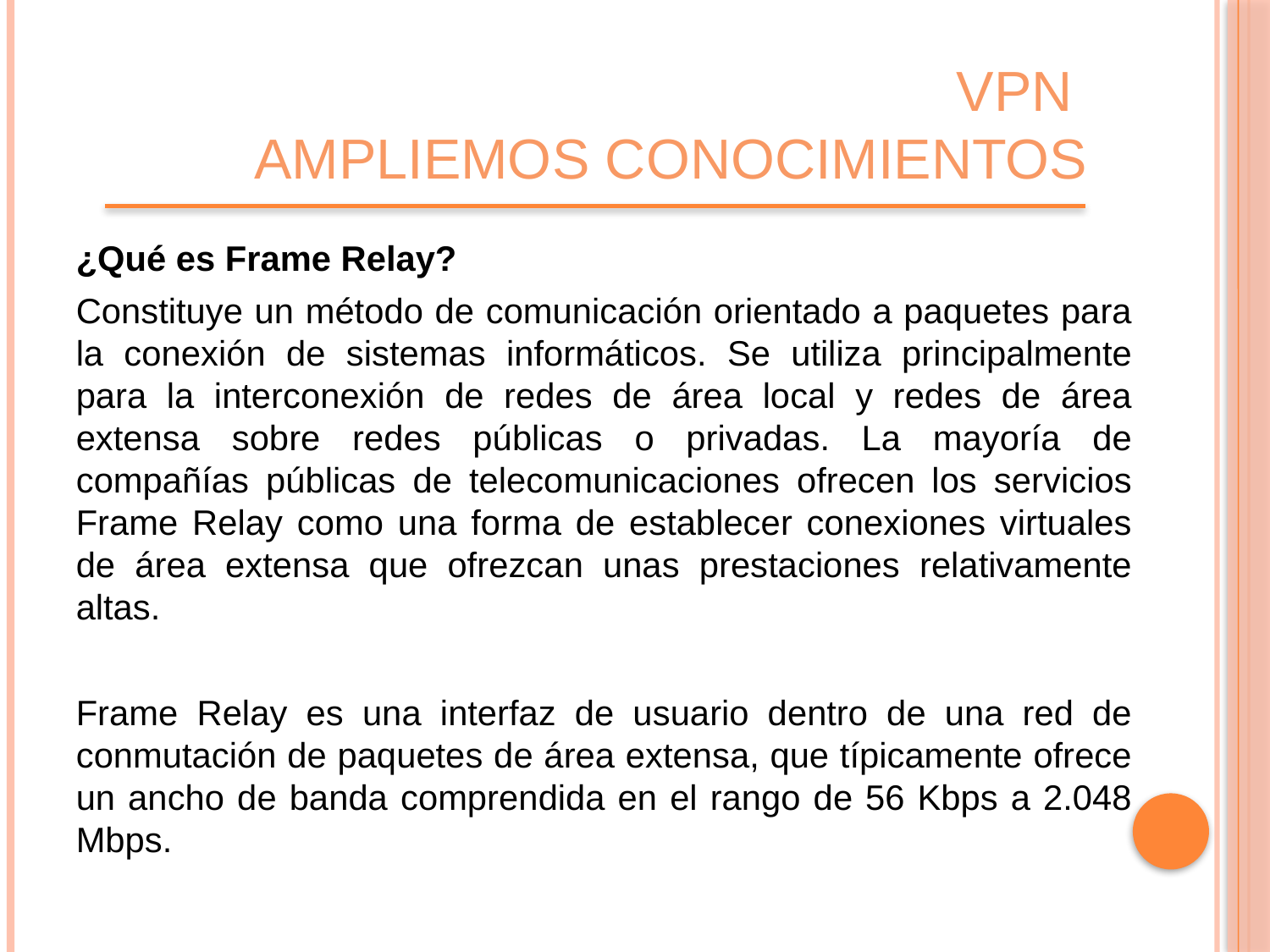

# VPN AMPLIEMOS CONOCIMIENTOS
¿Qué es Frame Relay?
Constituye un método de comunicación orientado a paquetes para la conexión de sistemas informáticos. Se utiliza principalmente para la interconexión de redes de área local y redes de área extensa sobre redes públicas o privadas. La mayoría de compañías públicas de telecomunicaciones ofrecen los servicios Frame Relay como una forma de establecer conexiones virtuales de área extensa que ofrezcan unas prestaciones relativamente altas.

Frame Relay es una interfaz de usuario dentro de una red de conmutación de paquetes de área extensa, que típicamente ofrece un ancho de banda comprendida en el rango de 56 Kbps a 2.048 Mbps.